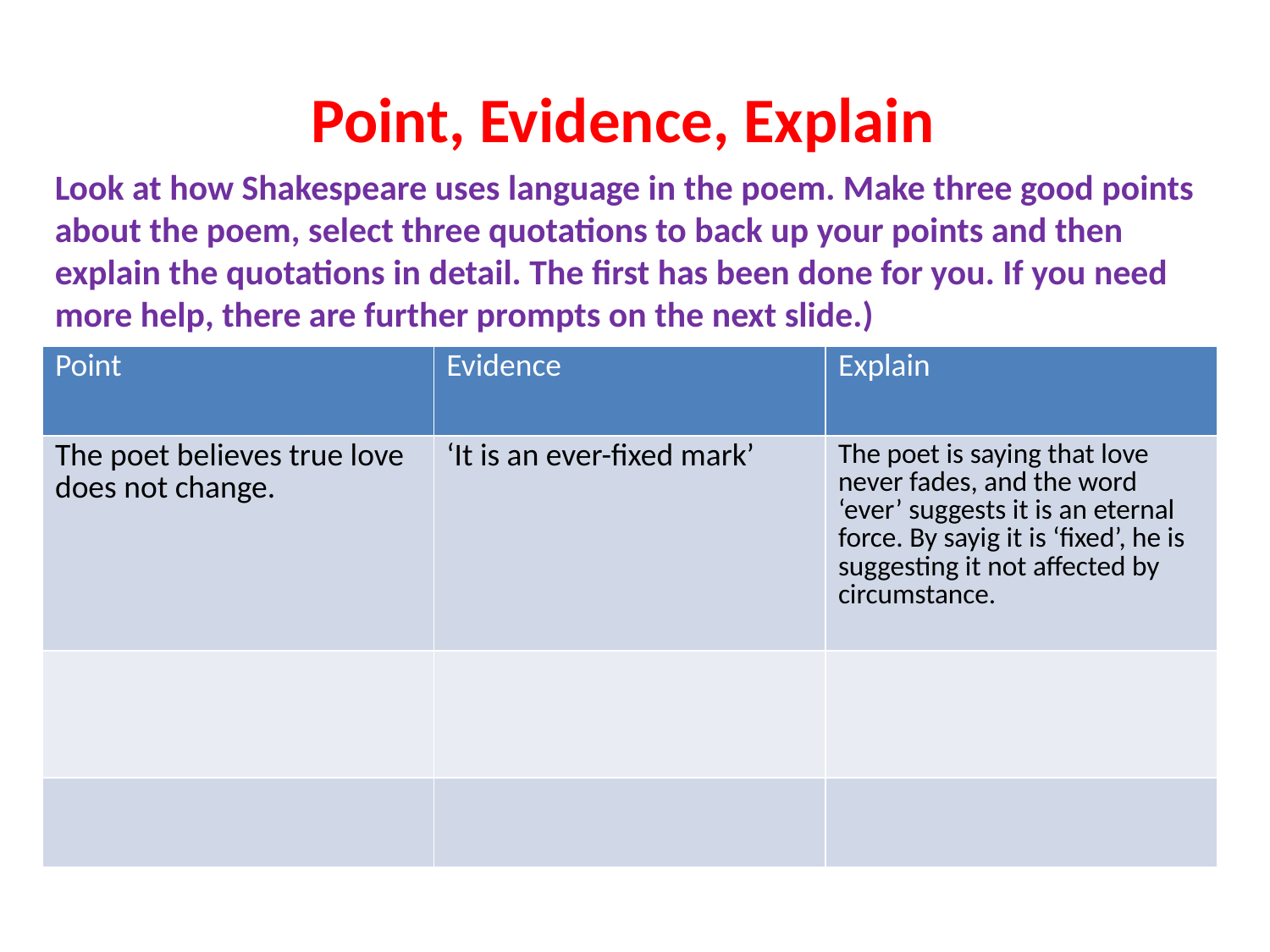

# Point, Evidence, Explain
Look at how Shakespeare uses language in the poem. Make three good points about the poem, select three quotations to back up your points and then explain the quotations in detail. The first has been done for you. If you need more help, there are further prompts on the next slide.)
| Point | Evidence | Explain |
| --- | --- | --- |
| The poet believes true love does not change. | ‘It is an ever-fixed mark’ | The poet is saying that love never fades, and the word ‘ever’ suggests it is an eternal force. By sayig it is ‘fixed’, he is suggesting it not affected by circumstance. |
|  |  |  |
|  |  |  |